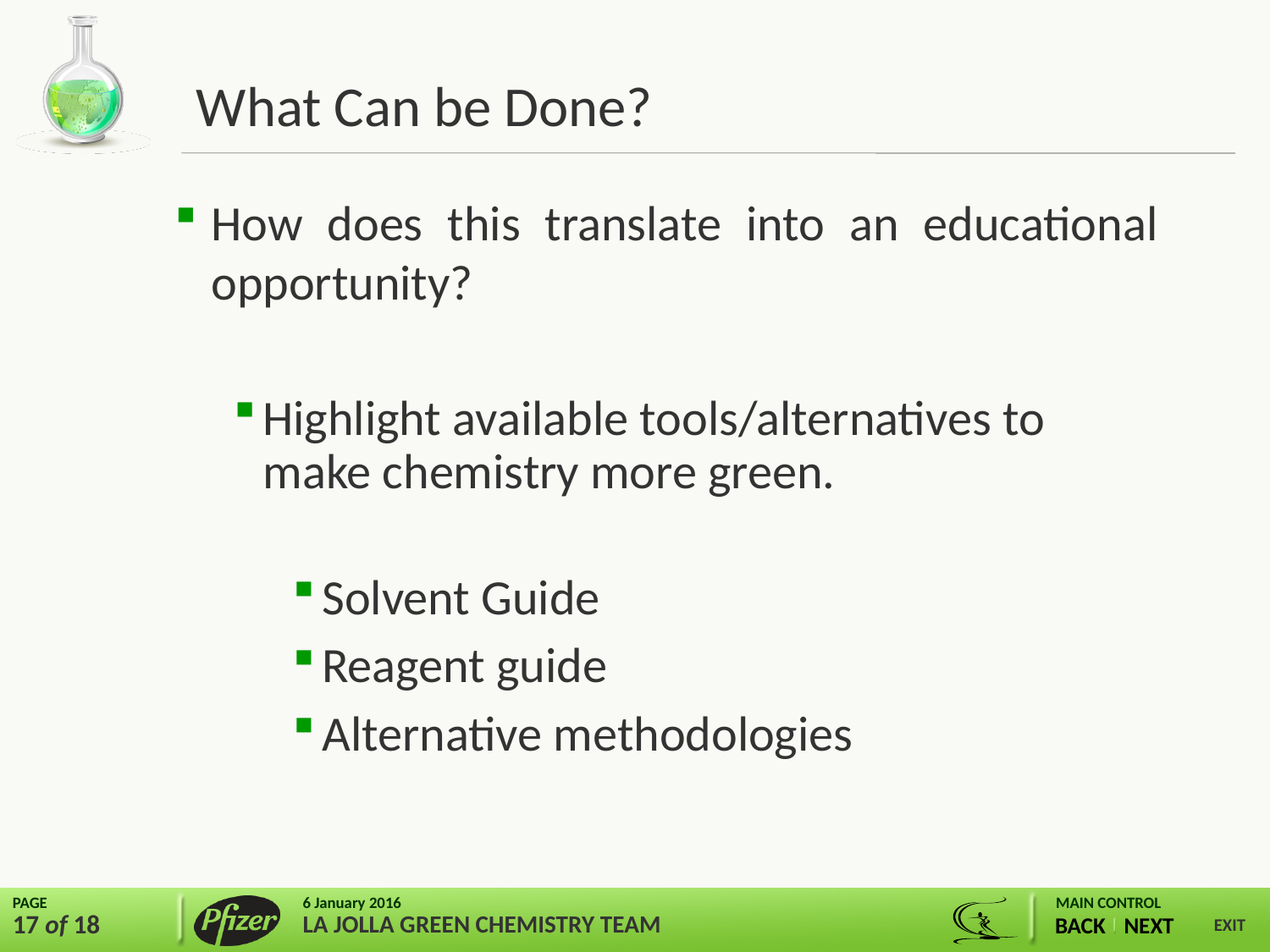

# What Can be Done?
How does this translate into an educational opportunity?

Highlight available tools/alternatives to make chemistry more green.

Solvent Guide
Reagent guide
Alternative methodologies